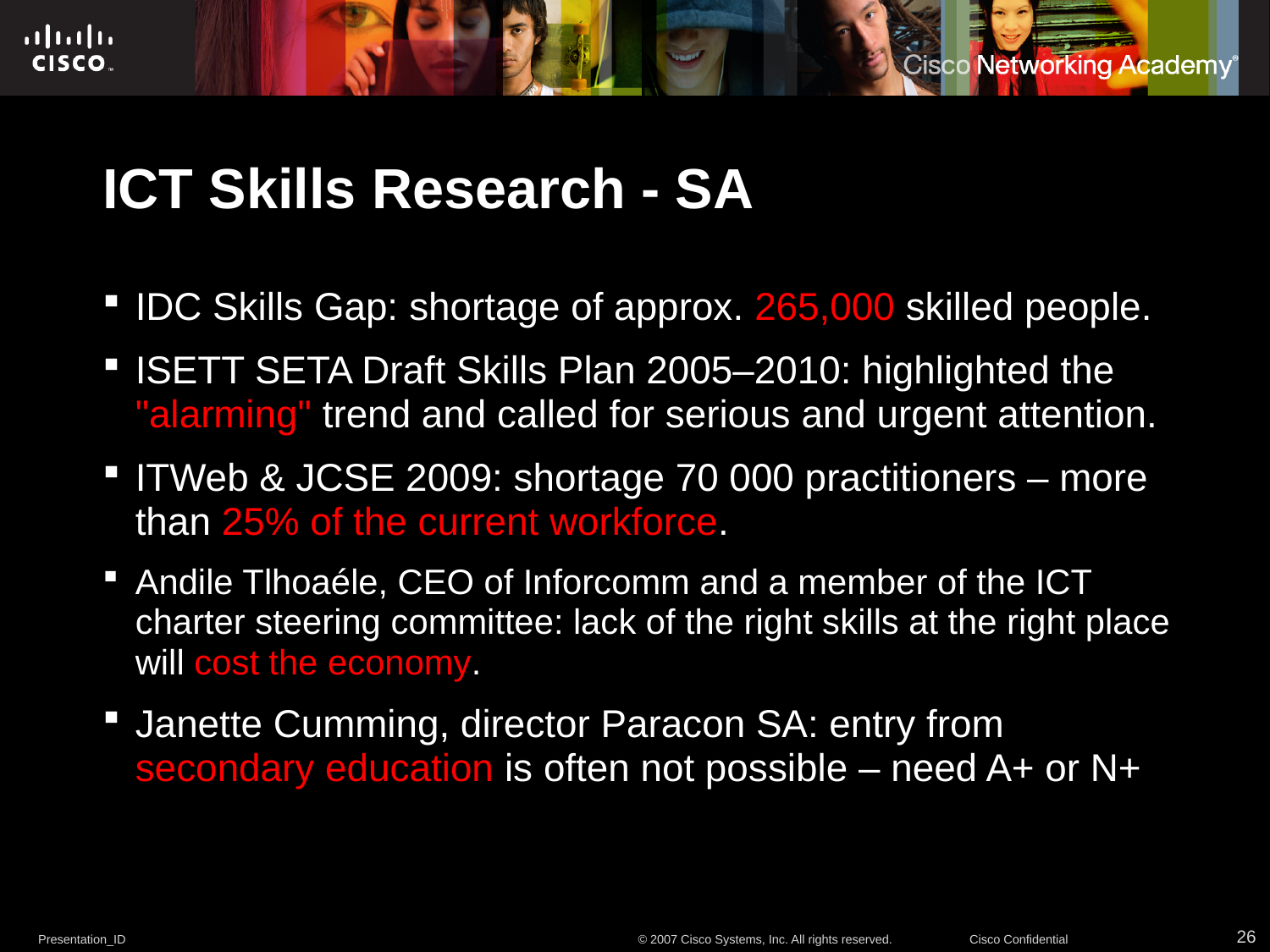

# ICT Skills Research - SA
IDC Skills Gap: shortage of approx. 265,000 skilled people.
ISETT SETA Draft Skills Plan 2005–2010: highlighted the "alarming" trend and called for serious and urgent attention.
ITWeb & JCSE 2009: shortage 70 000 practitioners – more than 25% of the current workforce.
Andile Tlhoaéle, CEO of Inforcomm and a member of the ICT charter steering committee: lack of the right skills at the right place will cost the economy.
Janette Cumming, director Paracon SA: entry from secondary education is often not possible – need A+ or N+